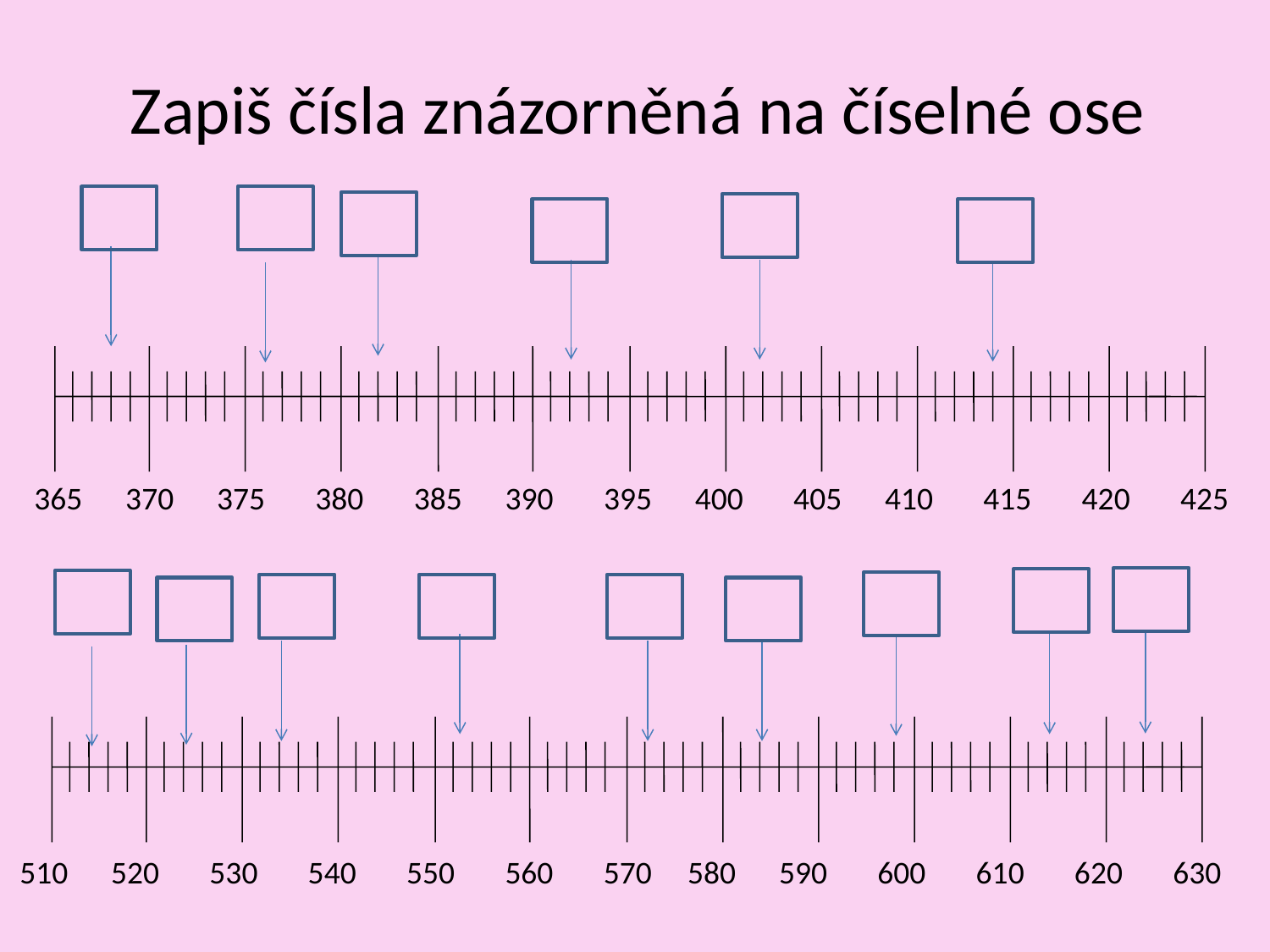

# Zapiš čísla znázorněná na číselné ose

365      370      375       380       385      390       395      400       405      410       415       420       425

510      520       530       540       550       560       570     580      590       600       610       620       630